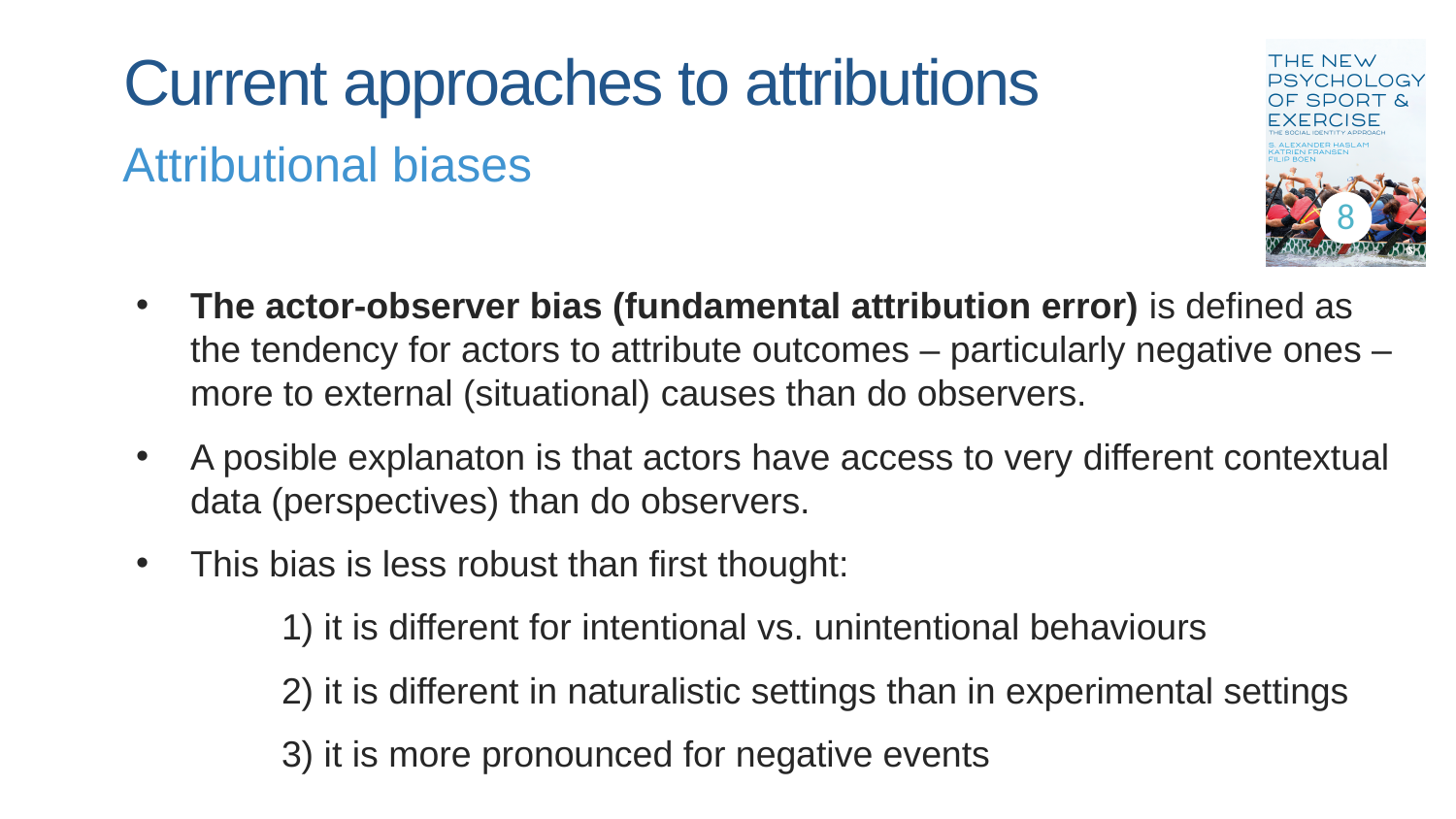

# Current approaches to attributions
8
Attributional biases
The actor-observer bias (fundamental attribution error) is defined as the tendency for actors to attribute outcomes – particularly negative ones – more to external (situational) causes than do observers.
A posible explanaton is that actors have access to very different contextual data (perspectives) than do observers.
This bias is less robust than first thought:
	1) it is different for intentional vs. unintentional behaviours
	2) it is different in naturalistic settings than in experimental settings
	3) it is more pronounced for negative events